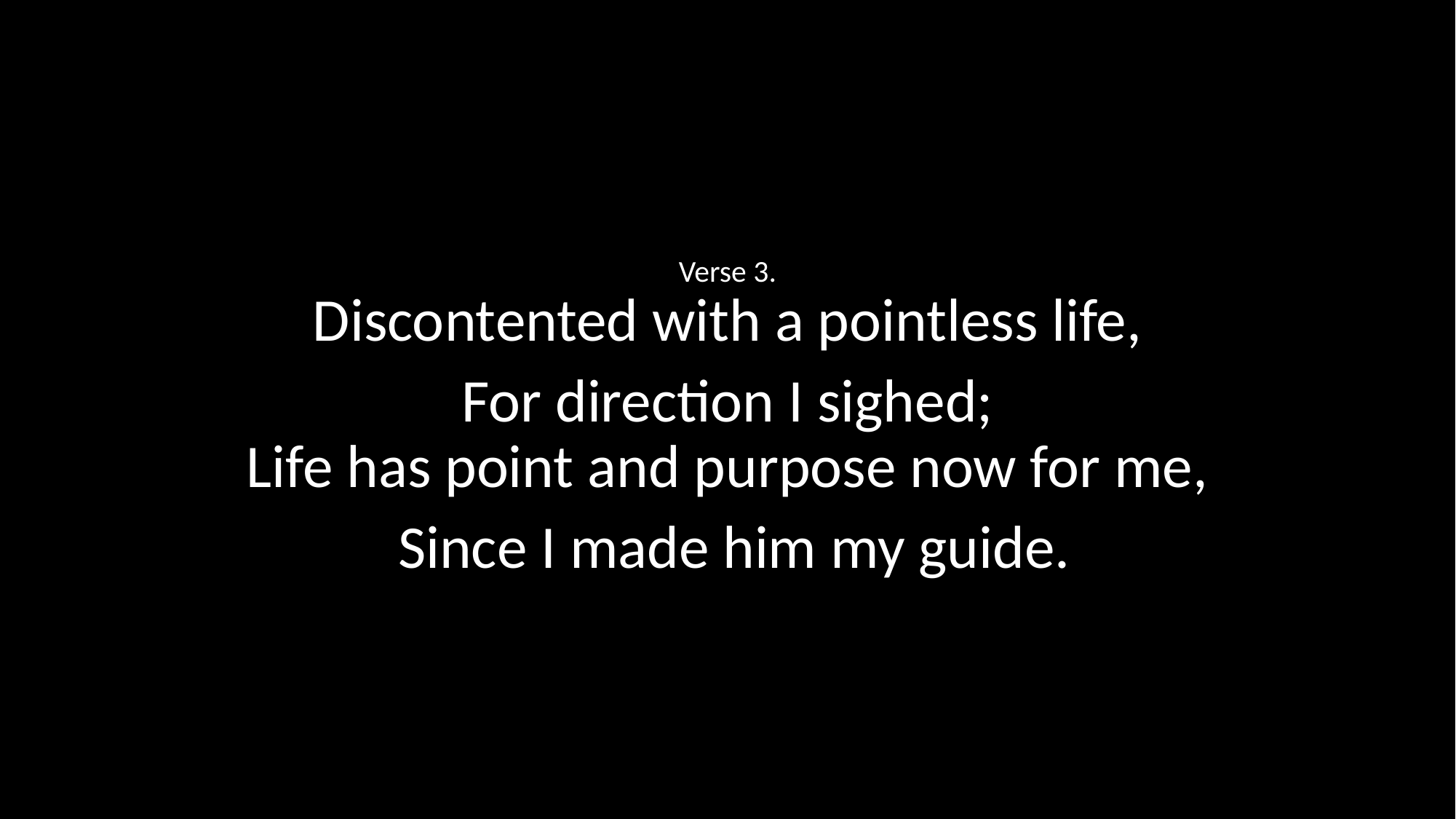

Verse 3.
Discontented with a pointless life,
For direction I sighed;
Life has point and purpose now for me,
 Since I made him my guide.